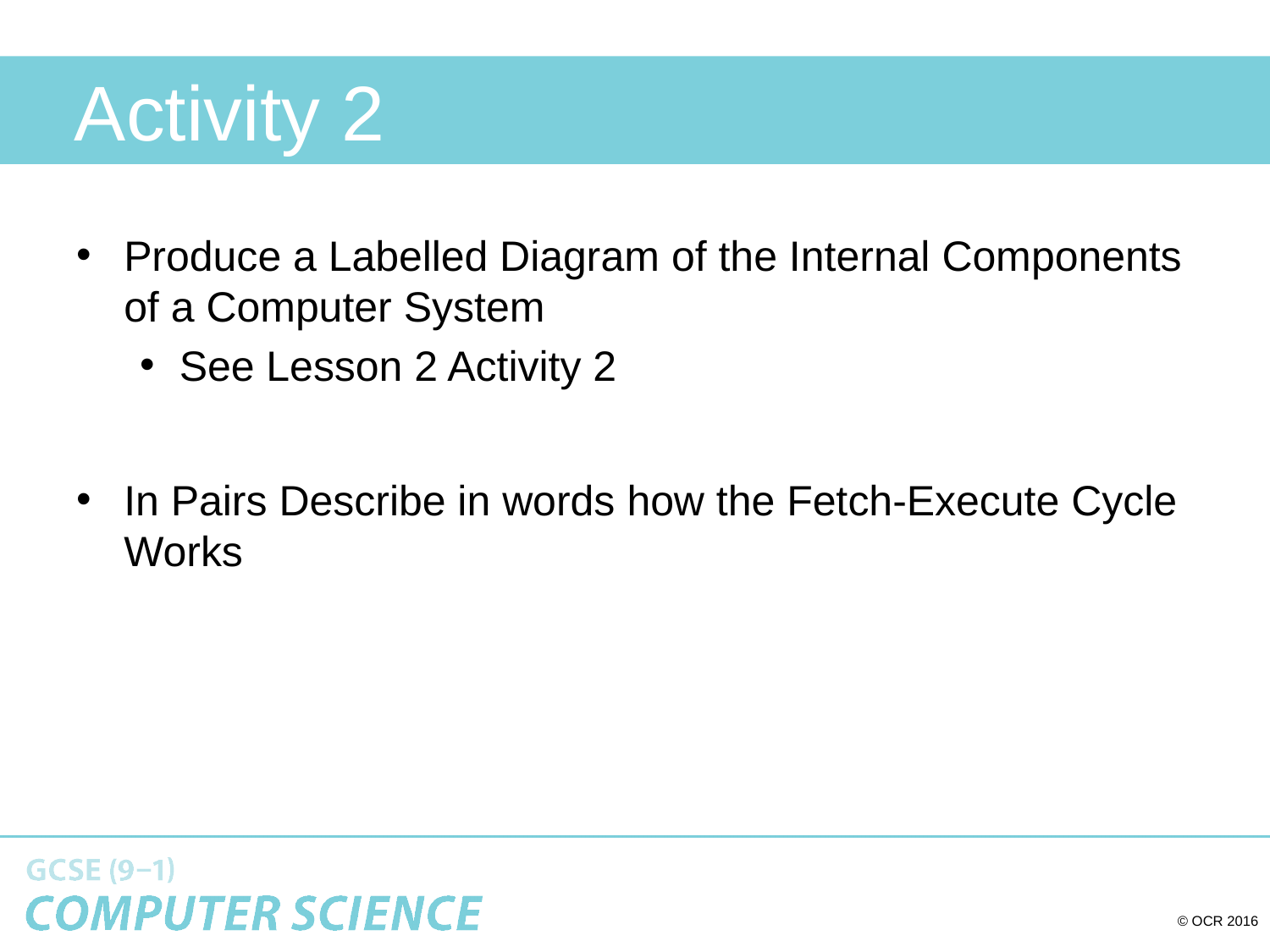

# Activity 2
Produce a Labelled Diagram of the Internal Components of a Computer System
See Lesson 2 Activity 2

In Pairs Describe in words how the Fetch-Execute Cycle Works